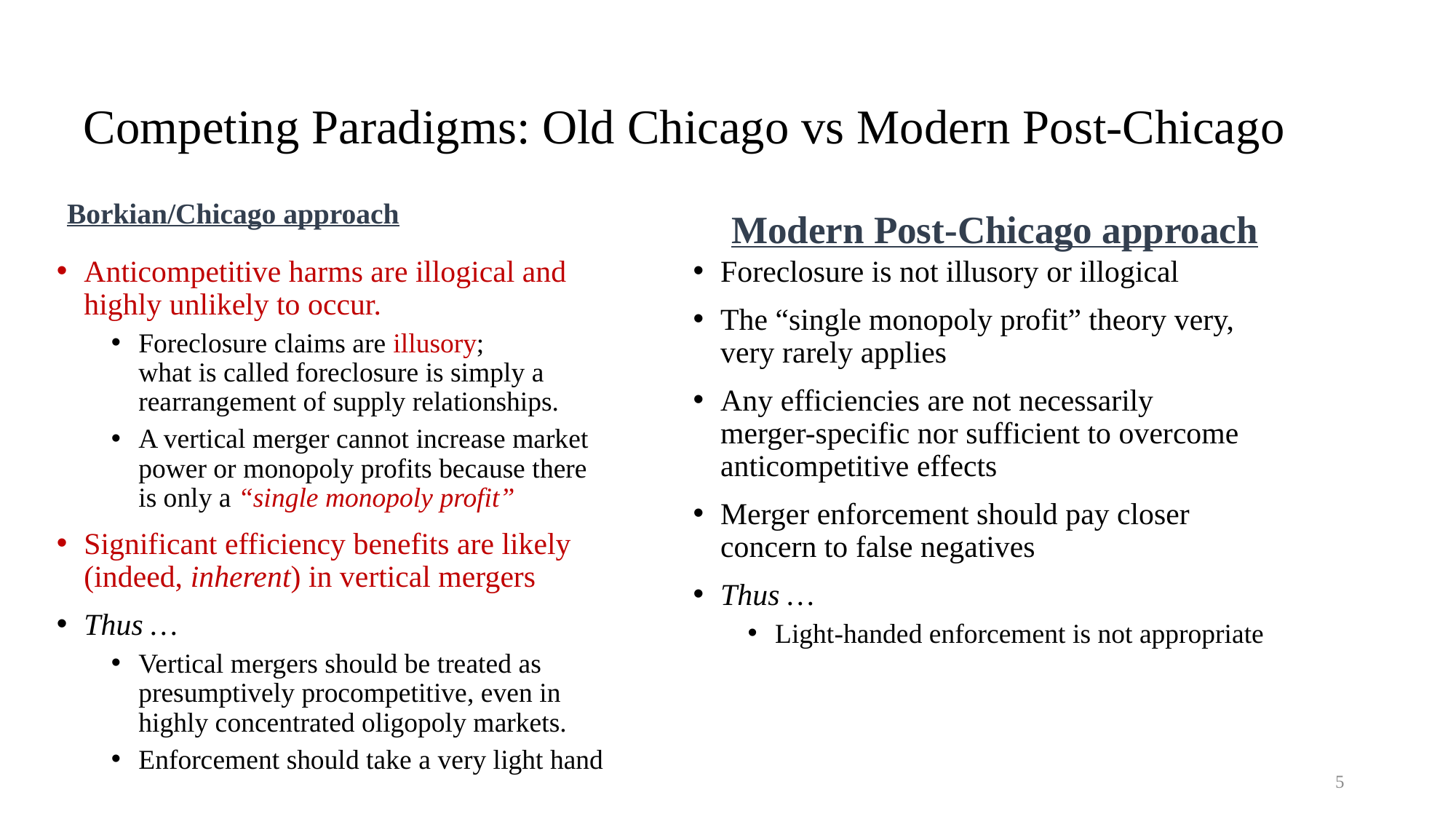

# Competing Paradigms: Old Chicago vs Modern Post-Chicago
Borkian/Chicago approach
Modern Post-Chicago approach

Anticompetitive harms are illogical and highly unlikely to occur.
Foreclosure claims are illusory;
what is called foreclosure is simply a rearrangement of supply relationships.
A vertical merger cannot increase market power or monopoly profits because there is only a “single monopoly profit”
Significant efficiency benefits are likely (indeed, inherent) in vertical mergers
Thus …
Vertical mergers should be treated as presumptively procompetitive, even in highly concentrated oligopoly markets.
Enforcement should take a very light hand
Foreclosure is not illusory or illogical
The “single monopoly profit” theory very, very rarely applies
Any efficiencies are not necessarily
merger-specific nor sufficient to overcome anticompetitive effects
Merger enforcement should pay closer concern to false negatives
Thus …
Light-handed enforcement is not appropriate

5